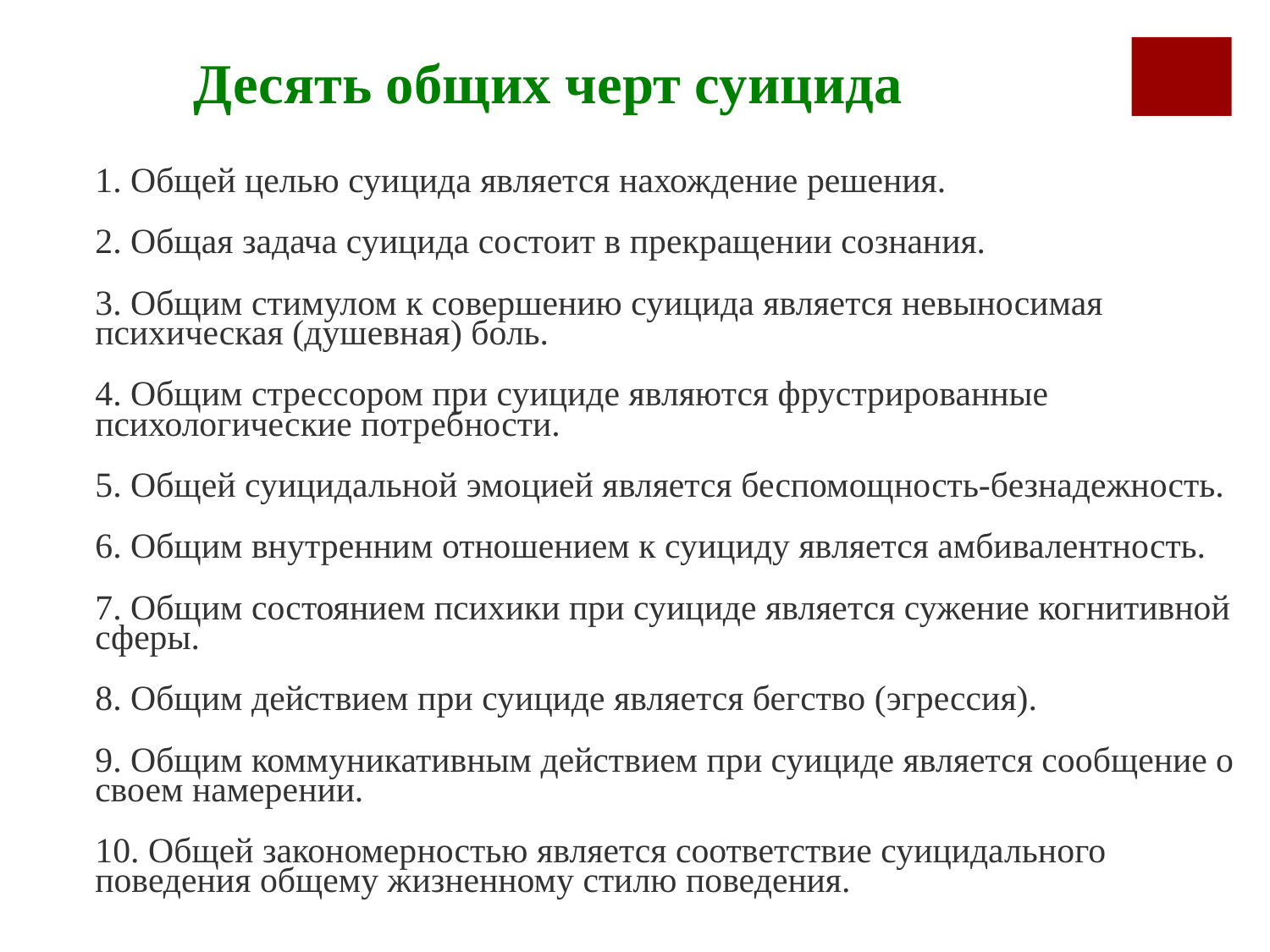

Десять общих черт суицида
1. Общей целью суицида является нахождение решения.
2. Общая задача суицида состоит в прекращении сознания.
3. Общим стимулом к совершению суицида является невыносимая психическая (душевная) боль.
4. Общим стрессором при суициде являются фрустрированные психологические потребности.
5. Общей суицидальной эмоцией является беспомощность-безнадежность.
6. Общим внутренним отношением к суициду является амбивалентность.
7. Общим состоянием психики при суициде является сужение когнитивной сферы.
8. Общим действием при суициде является бегство (эгрессия).
9. Общим коммуникативным действием при суициде является сообщение о своем намерении.
10. Общей закономерностью является соответствие суицидального поведения общему жизненному стилю поведения.